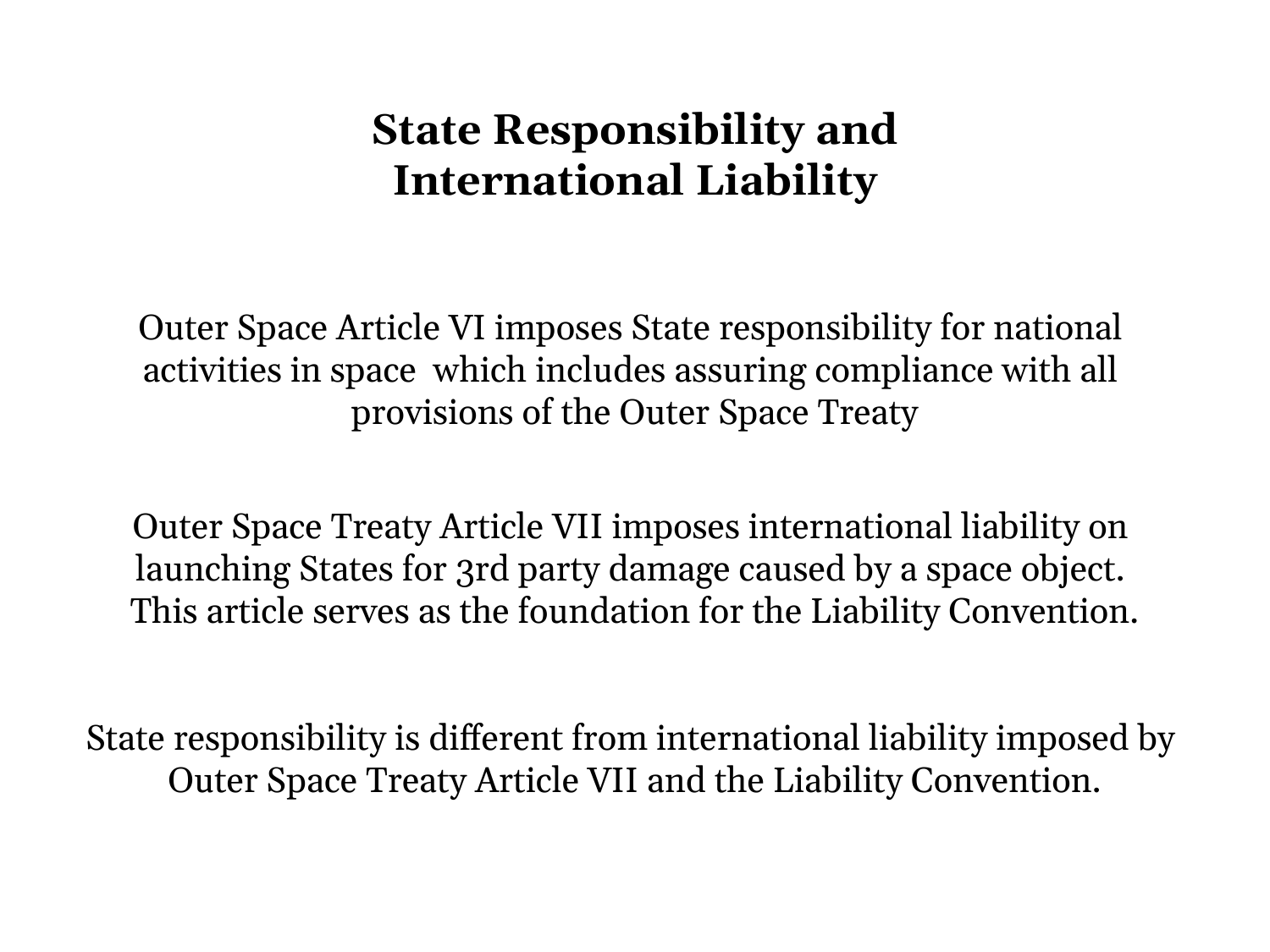

State Responsibility and
International Liability

Outer Space Article VI imposes State responsibility for national
activities in space  which includes assuring compliance with all
provisions of the Outer Space Treaty
Outer Space Treaty Article VII imposes international liability on
launching States for 3rd party damage caused by a space object.
This article serves as the foundation for the Liability Convention.
State responsibility is different from international liability imposed by
Outer Space Treaty Article VII and the Liability Convention.